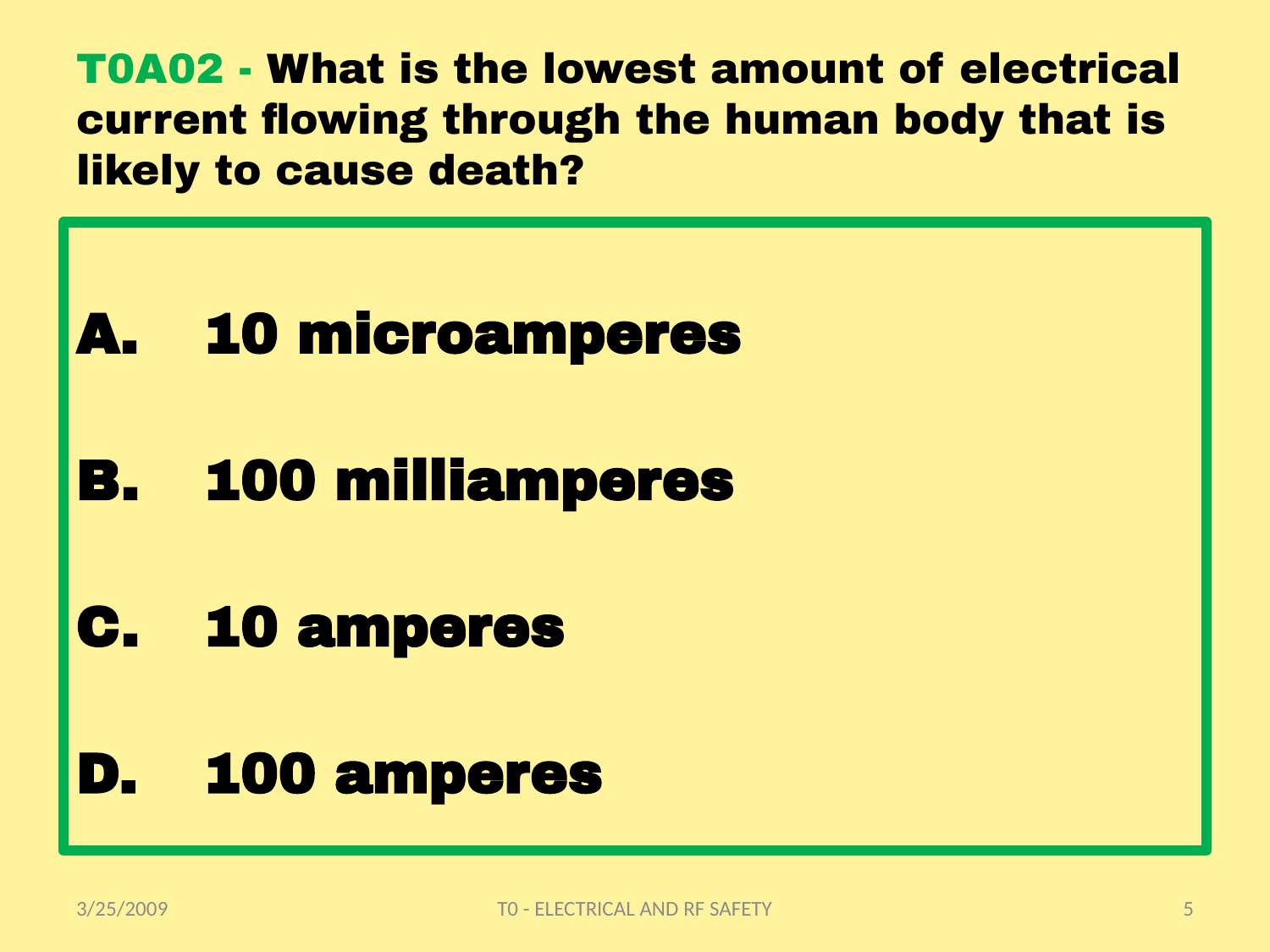

# T0A02 - What is the lowest amount of electrical current flowing through the human body that is likely to cause death?
10 microamperes
100 milliamperes
10 amperes
100 amperes
3/25/2009
T0 - ELECTRICAL AND RF SAFETY
5